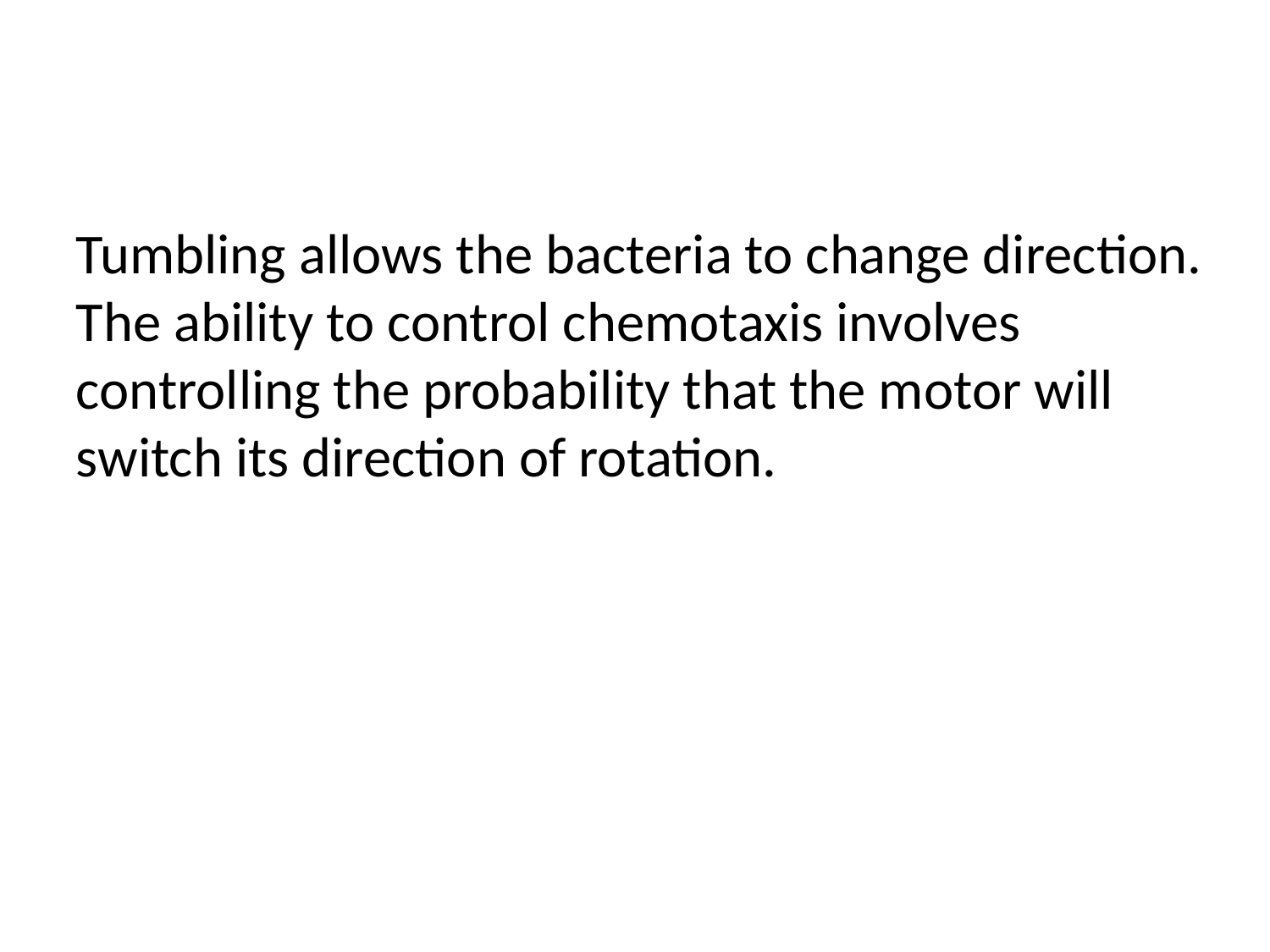

Tumbling allows the bacteria to change direction.
The ability to control chemotaxis involves controlling the probability that the motor will switch its direction of rotation.